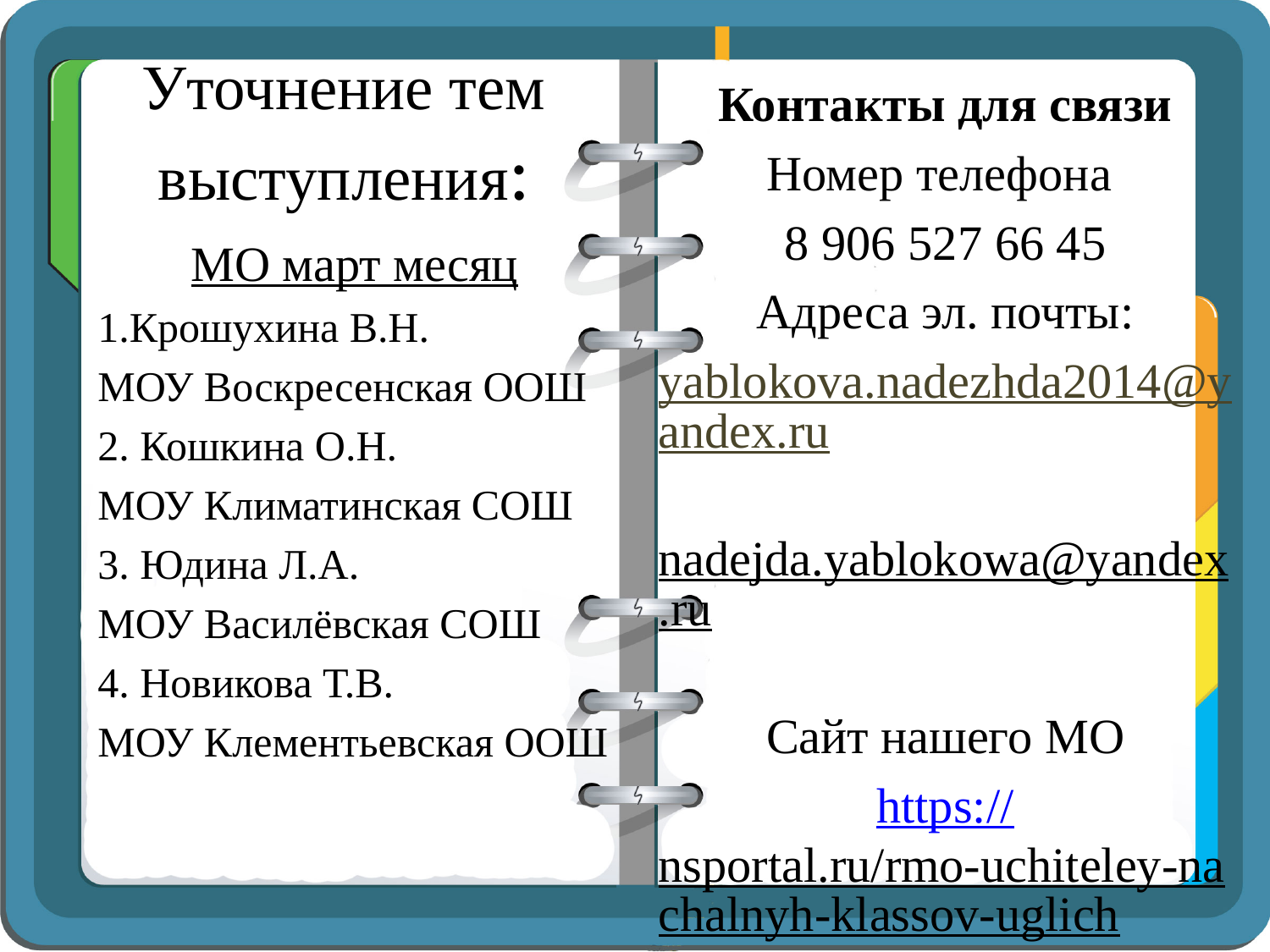

Контакты для связи
Номер телефона
8 906 527 66 45
Адреса эл. почты:
yablokova.nadezhda2014@yandex.ru
nadejda.yablokowa@yandex.ru
Сайт нашего МО
https://nsportal.ru/rmo-uchiteley-nachalnyh-klassov-uglich

# Уточнение тем выступления:
МО март месяц
1.Крошухина В.Н.
МОУ Воскресенская ООШ
2. Кошкина О.Н.
МОУ Климатинская СОШ
3. Юдина Л.А.
МОУ Василёвская СОШ
4. Новикова Т.В.
МОУ Клементьевская ООШ